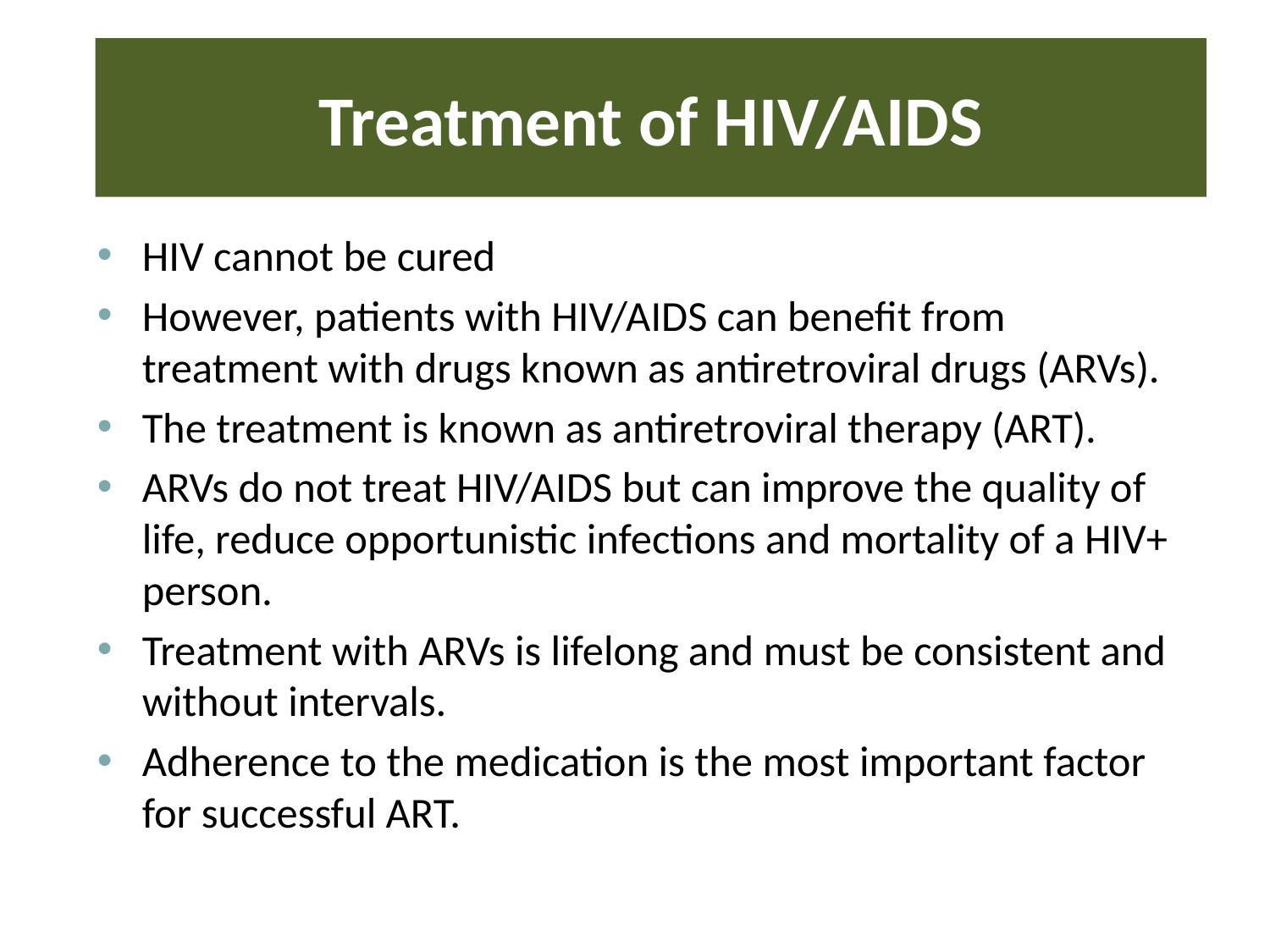

# Treatment of HIV/AIDS
HIV cannot be cured
However, patients with HIV/AIDS can benefit from treatment with drugs known as antiretroviral drugs (ARVs).
The treatment is known as antiretroviral therapy (ART).
ARVs do not treat HIV/AIDS but can improve the quality of life, reduce opportunistic infections and mortality of a HIV+ person.
Treatment with ARVs is lifelong and must be consistent and without intervals.
Adherence to the medication is the most important factor for successful ART.